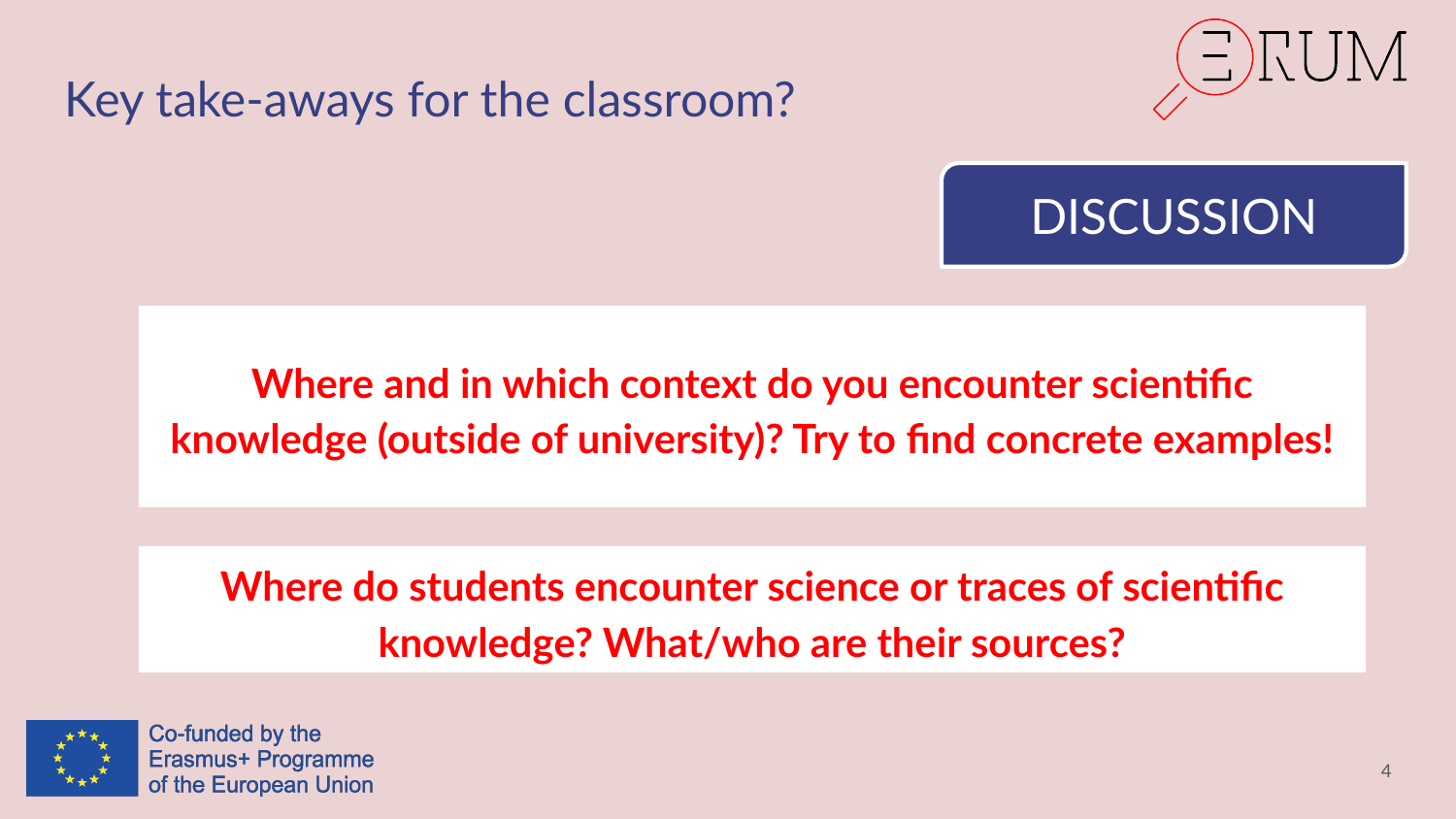

# Key take-aways for the classroom?
DISCUSSION
Where and in which context do you encounter scientific knowledge (outside of university)? Try to find concrete examples!
Where do students encounter science or traces of scientific knowledge? What/who are their sources?
4